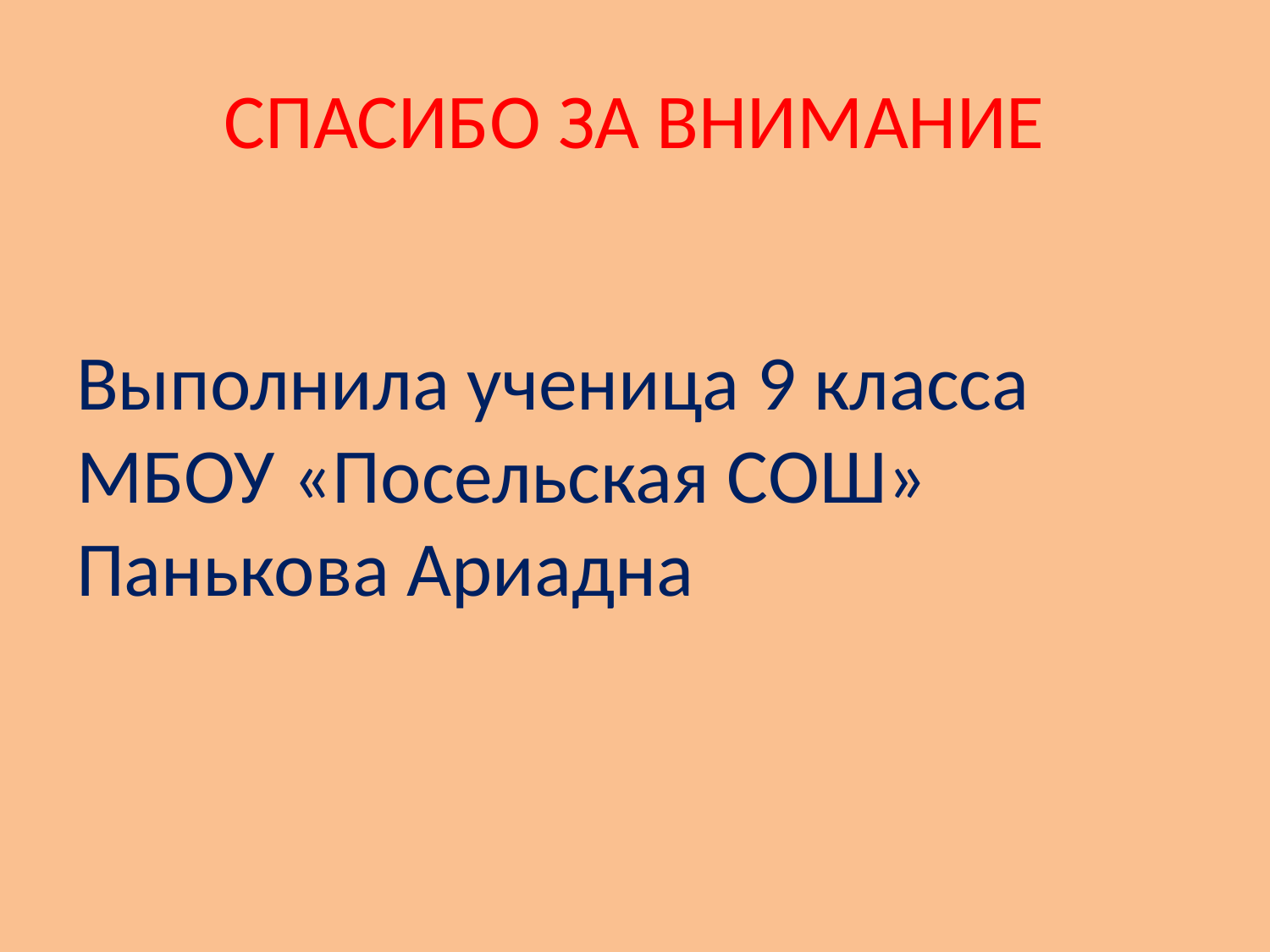

# СПАСИБО ЗА ВНИМАНИЕ
Выполнила ученица 9 класса МБОУ «Посельская СОШ»  Панькова Ариадна